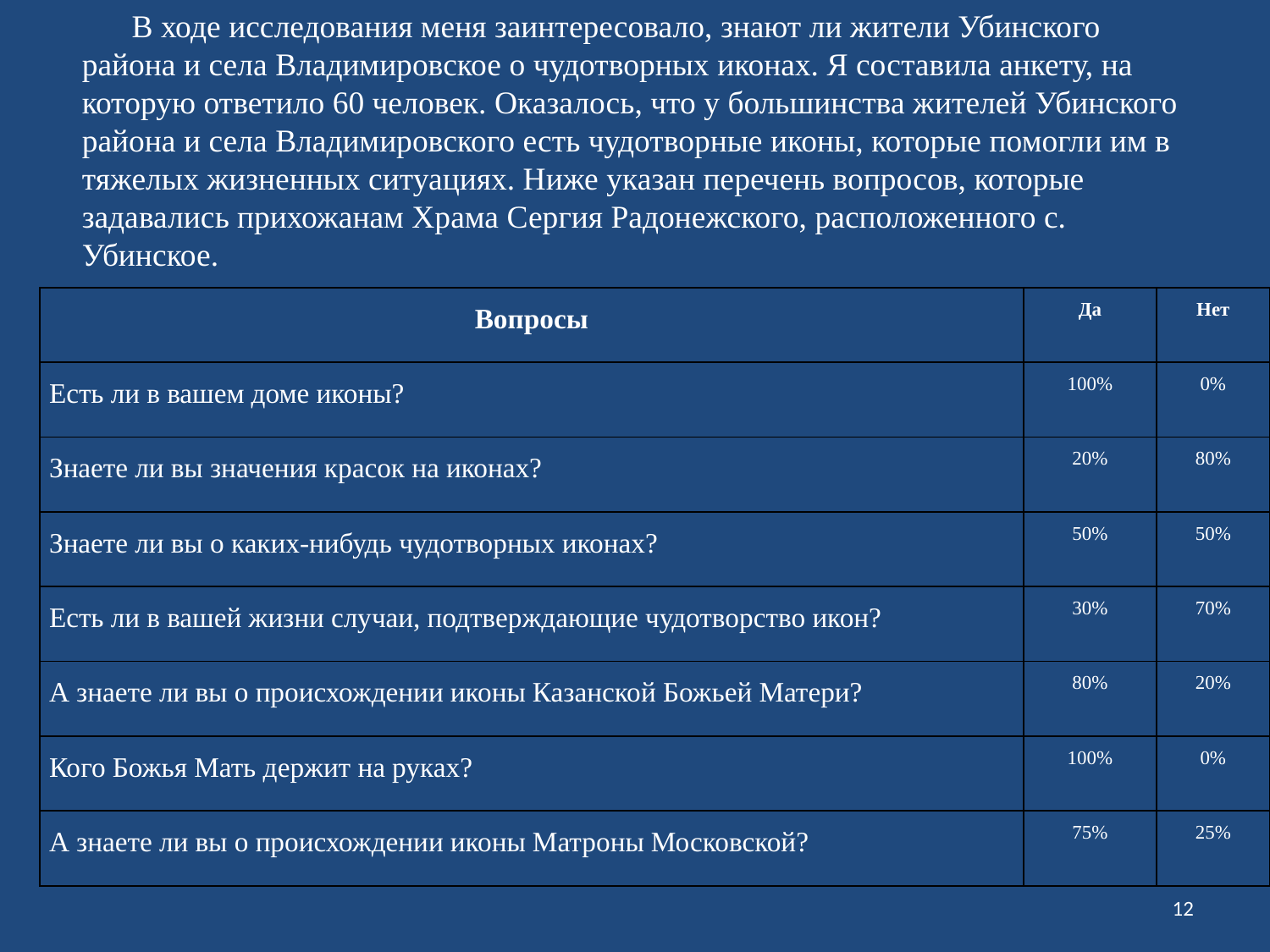

В ходе исследования меня заинтересовало, знают ли жители Убинского района и села Владимировское о чудотворных иконах. Я составила анкету, на которую ответило 60 человек. Оказалось, что у большинства жителей Убинского района и села Владимировского есть чудотворные иконы, которые помогли им в тяжелых жизненных ситуациях. Ниже указан перечень вопросов, которые задавались прихожанам Храма Сергия Радонежского, расположенного с. Убинское.
| Вопросы | Да | Нет |
| --- | --- | --- |
| Есть ли в вашем доме иконы? | 100% | 0% |
| Знаете ли вы значения красок на иконах? | 20% | 80% |
| Знаете ли вы о каких-нибудь чудотворных иконах? | 50% | 50% |
| Есть ли в вашей жизни случаи, подтверждающие чудотворство икон? | 30% | 70% |
| А знаете ли вы о происхождении иконы Казанской Божьей Матери? | 80% | 20% |
| Кого Божья Мать держит на руках? | 100% | 0% |
| А знаете ли вы о происхождении иконы Матроны Московской? | 75% | 25% |
12